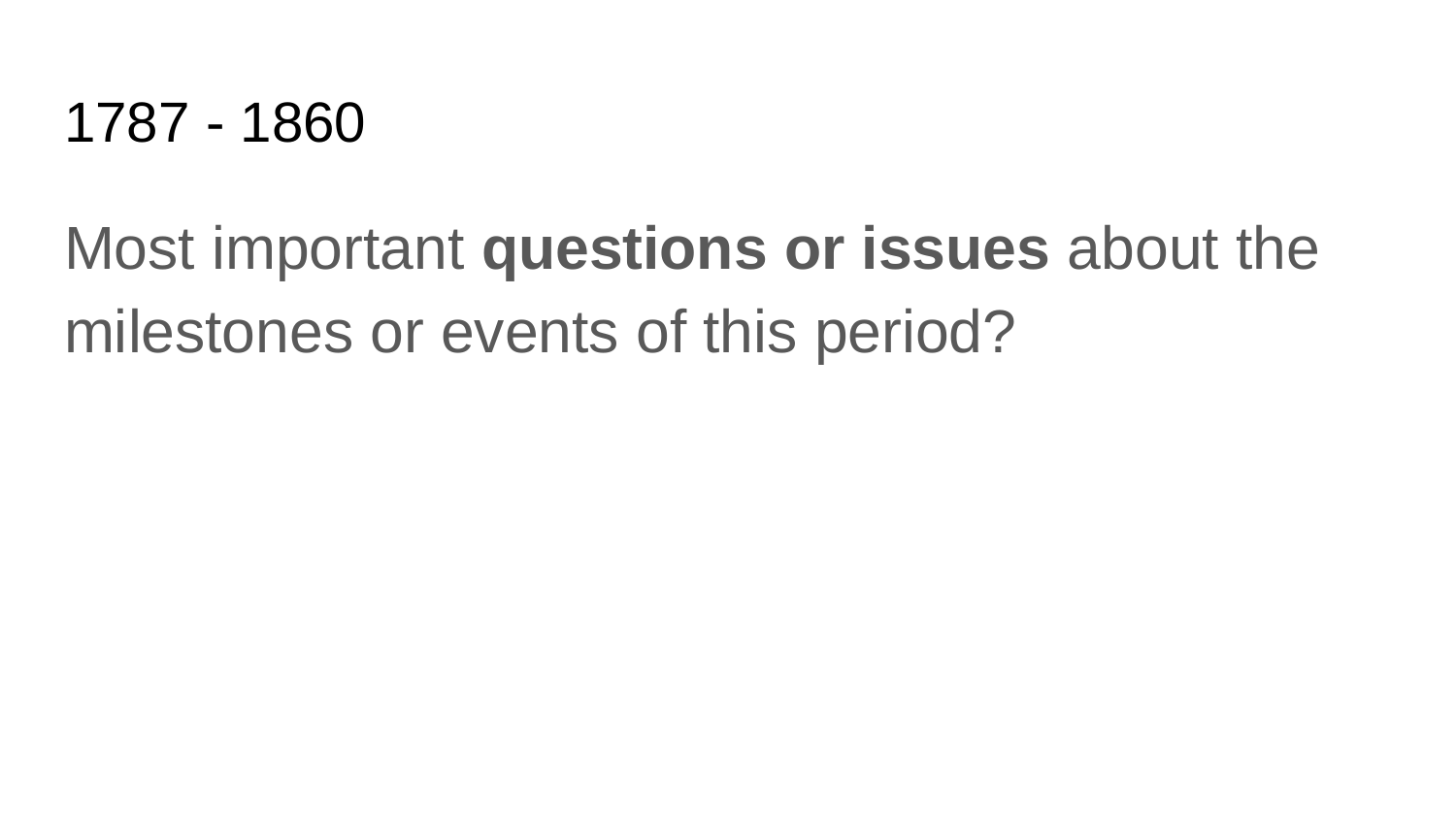

# 1787 - 1860
Most important questions or issues about the milestones or events of this period?